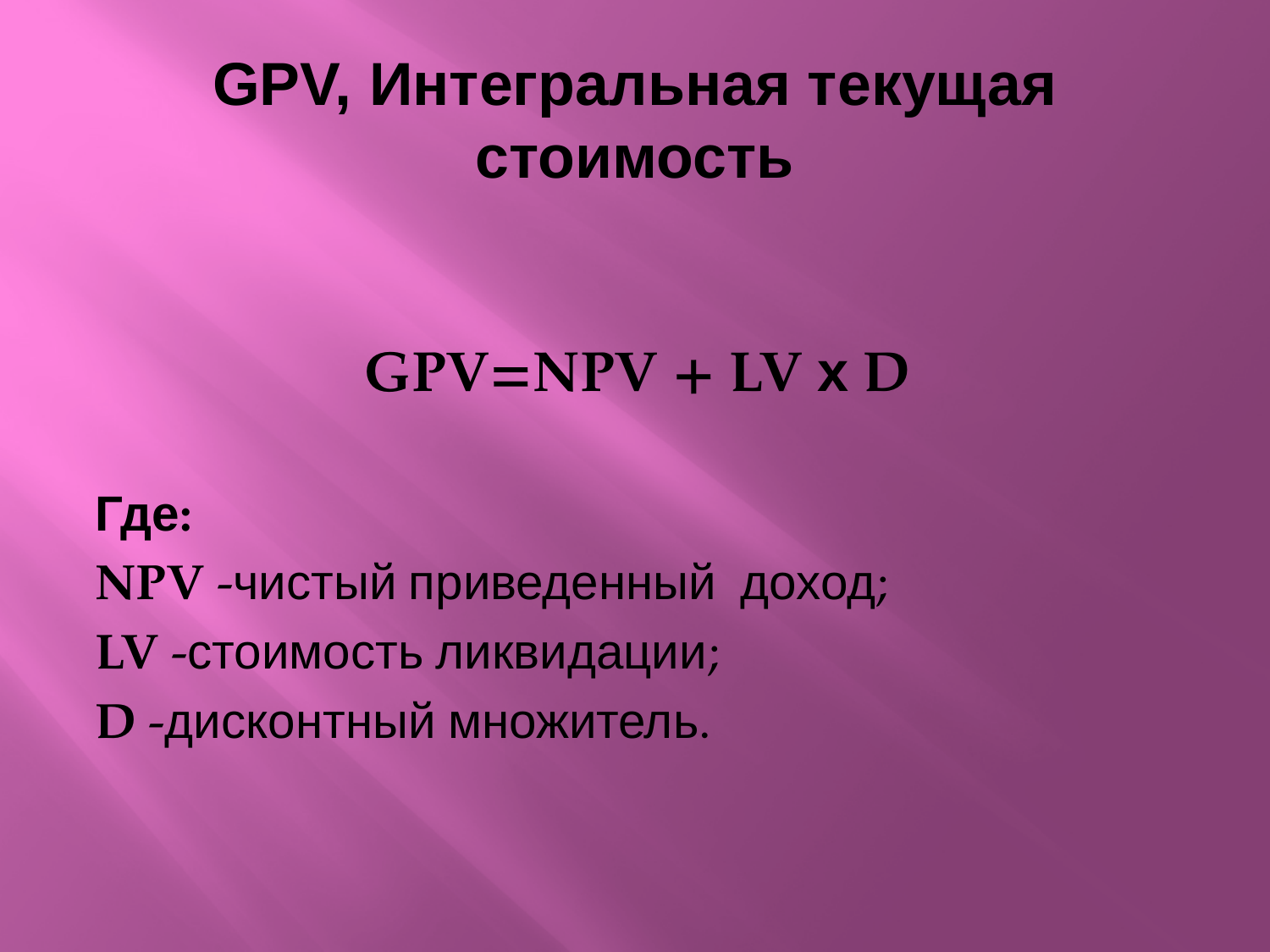

# GPV, Интегральная текущая стоимость

                   GPV=NPV + LV х D

Где:
NPV -чистый приведенный  доход;
LV -стоимость ликвидации;
D -дисконтный множитель.